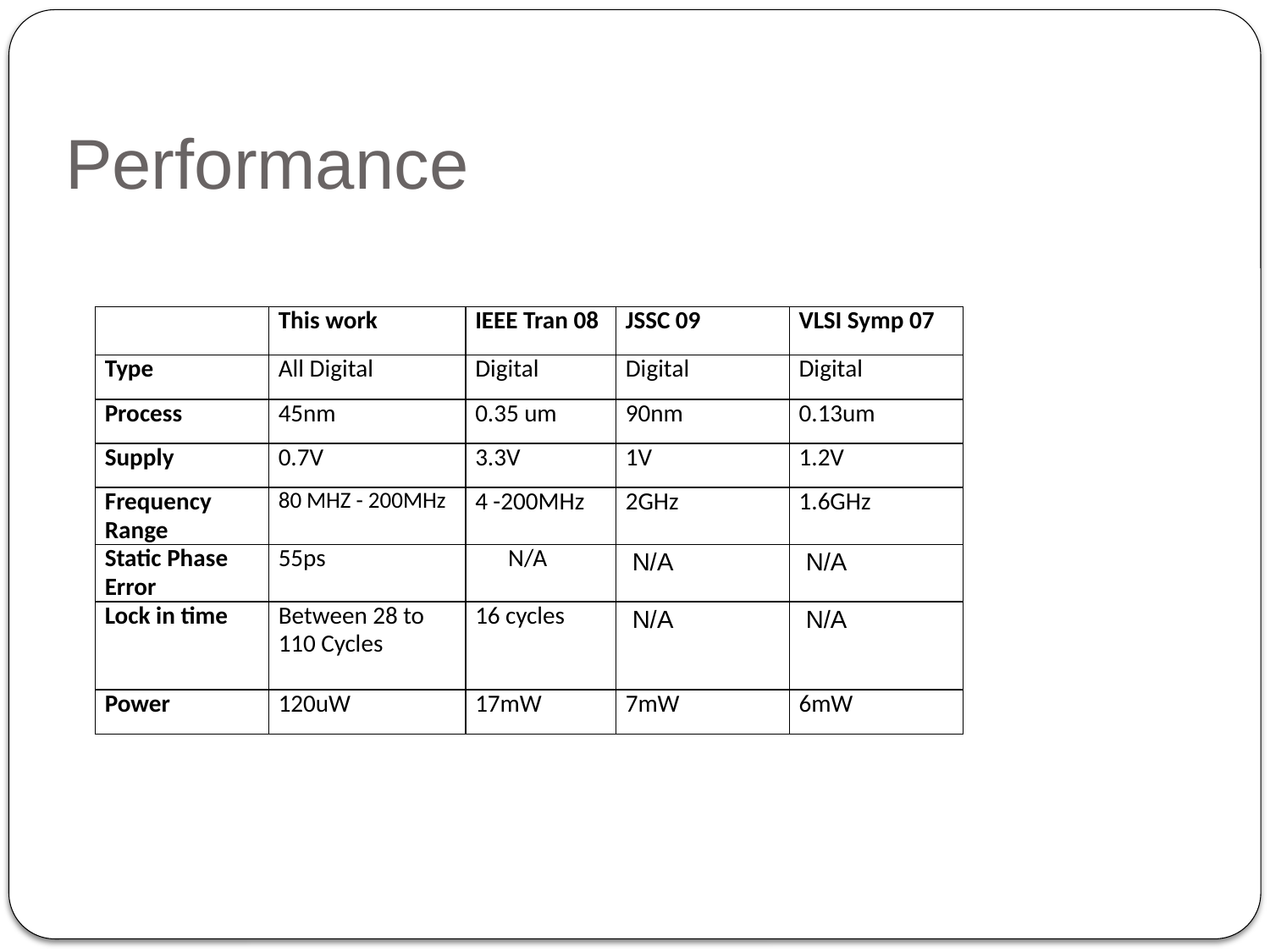

# Performance
|  | This work | IEEE Tran 08 | JSSC 09 | VLSI Symp 07 |
| --- | --- | --- | --- | --- |
| Type | All Digital | Digital | Digital | Digital |
| Process | 45nm | 0.35 um | 90nm | 0.13um |
| Supply | 0.7V | 3.3V | 1V | 1.2V |
| Frequency Range | 80 MHZ - 200MHz | 4 -200MHz | 2GHz | 1.6GHz |
| Static Phase Error | 55ps | N/A | N/A | N/A |
| Lock in time | Between 28 to 110 Cycles | 16 cycles | N/A | N/A |
| Power | 120uW | 17mW | 7mW | 6mW |